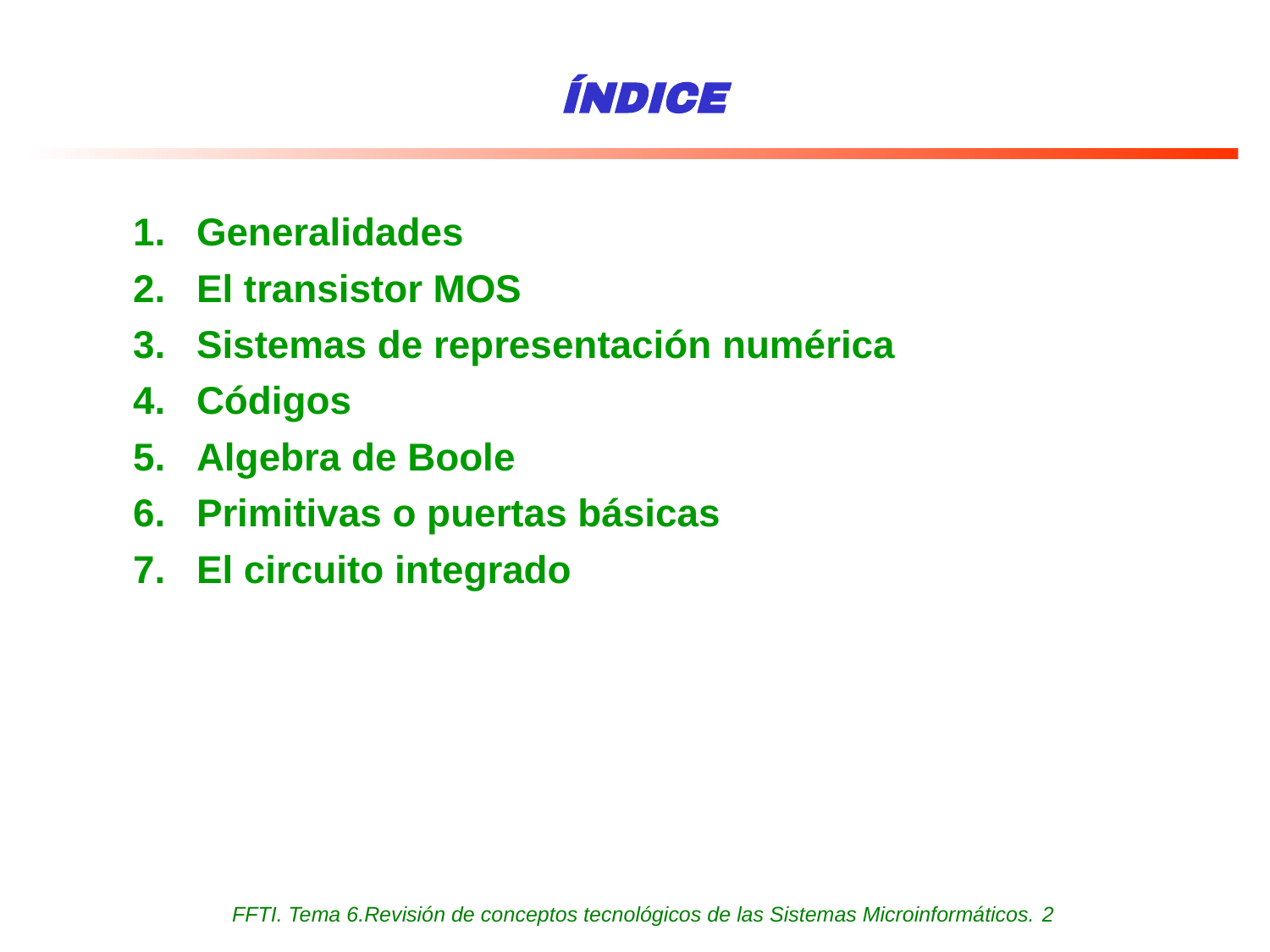

# ÍNDICE
Generalidades
El transistor MOS
Sistemas de representación numérica
Códigos
Algebra de Boole
Primitivas o puertas básicas
El circuito integrado

FFTI. Tema 6.Revisión de conceptos tecnológicos de las Sistemas Microinformáticos. 2